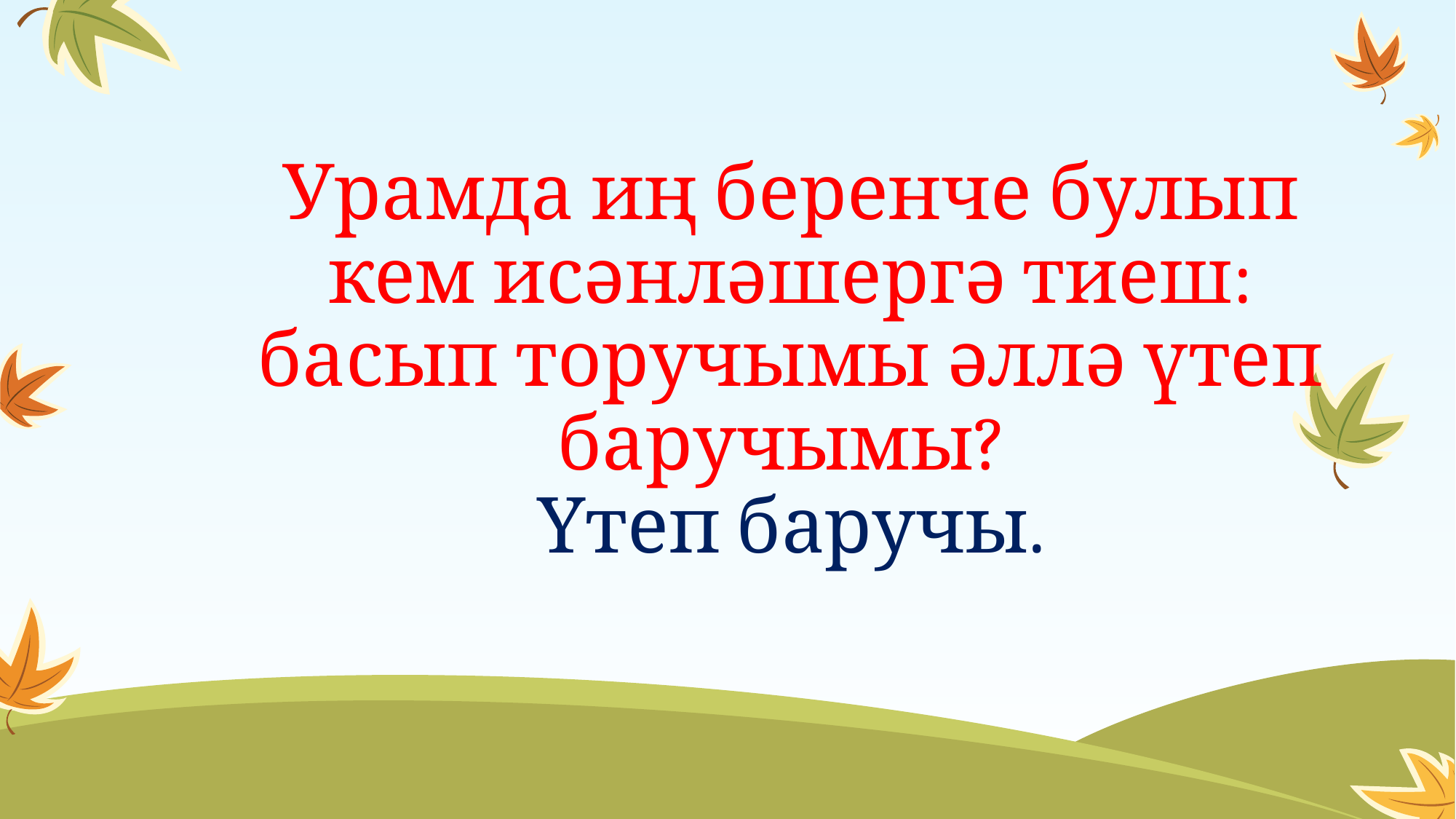

# Урамда иң беренче булып кем исәнләшергә тиеш: басып торучымы әллә үтеп баручымы? Үтеп баручы.